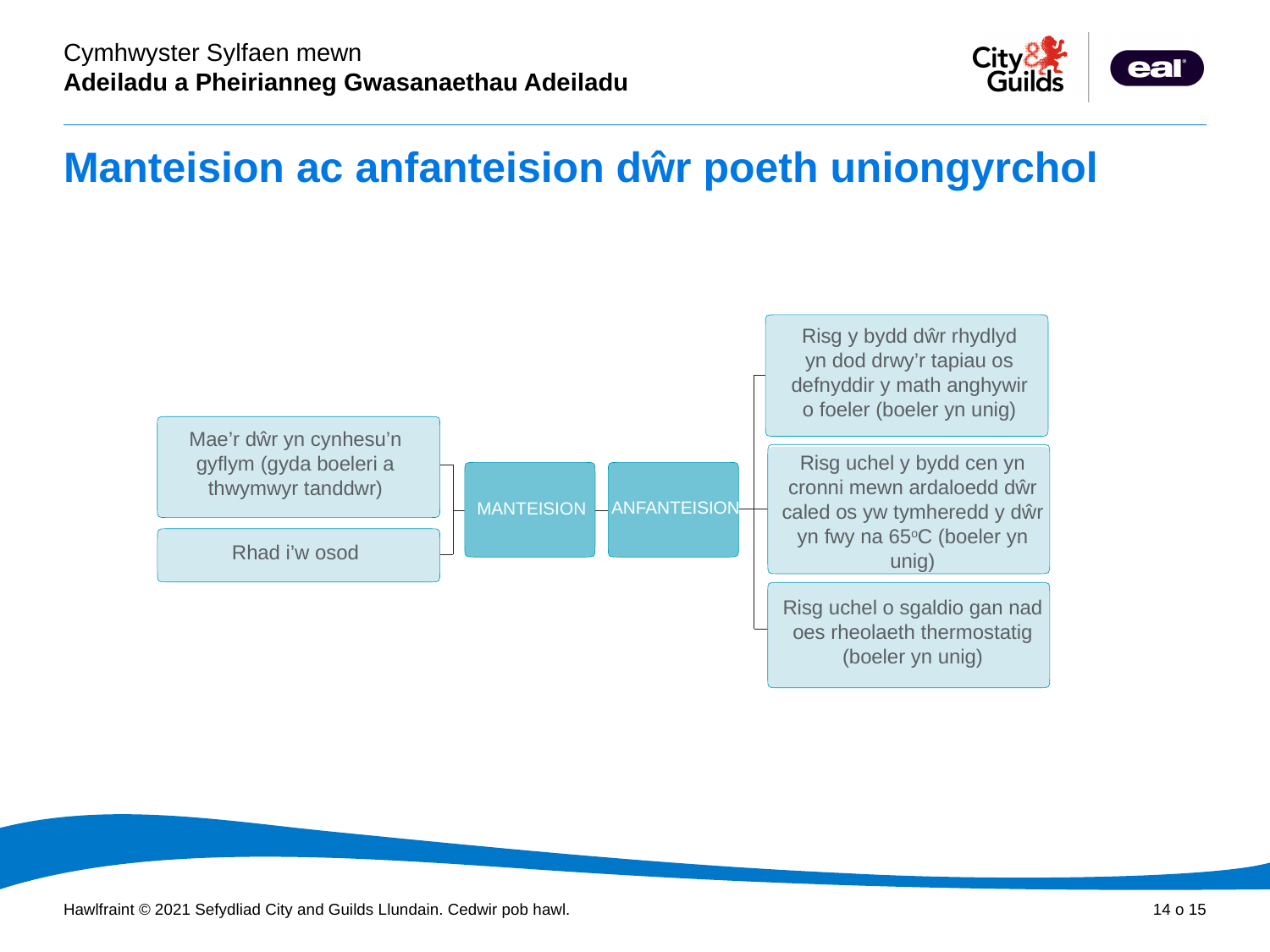

# Manteision ac anfanteision dŵr poeth uniongyrchol

Risg y bydd dŵr rhydlyd yn dod drwy’r tapiau os defnyddir y math anghywir o foeler (boeler yn unig)

Mae’r dŵr yn cynhesu’n gyflym (gyda boeleri a thwymwyr tanddwr)

Risg uchel y bydd cen yn cronni mewn ardaloedd dŵr caled os yw tymheredd y dŵr yn fwy na 65oC (boeler yn unig)
ANFANTEISION
MANTEISION
Rhad i’w osod

Risg uchel o sgaldio gan nad oes rheolaeth thermostatig (boeler yn unig)